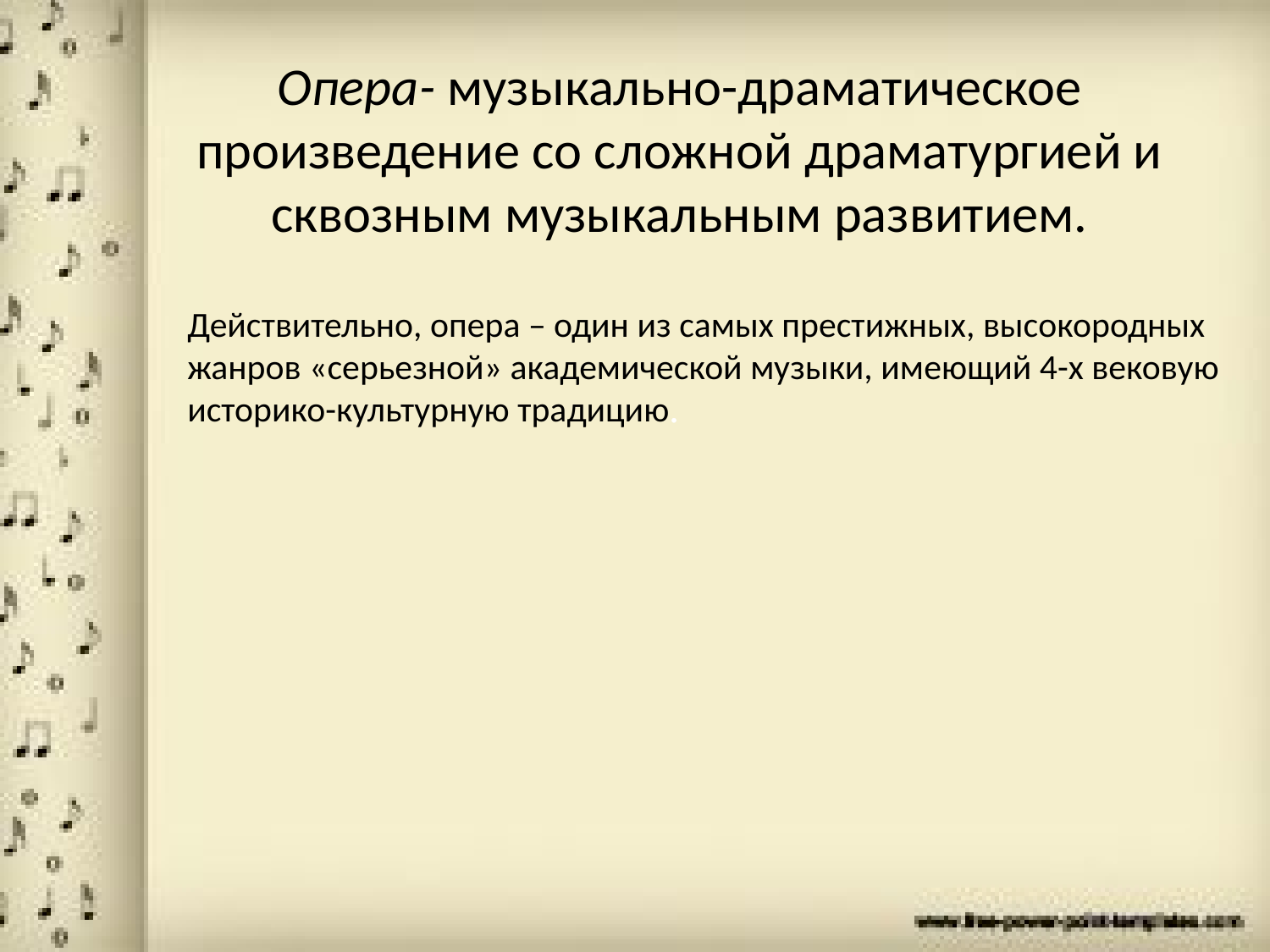

Опера- музыкально-драматическое произведение со сложной драматургией и сквозным музыкальным развитием.
Действительно, опера – один из самых престижных, высокородных жанров «серьезной» академической музыки, имеющий 4-х вековую историко-культурную традицию.